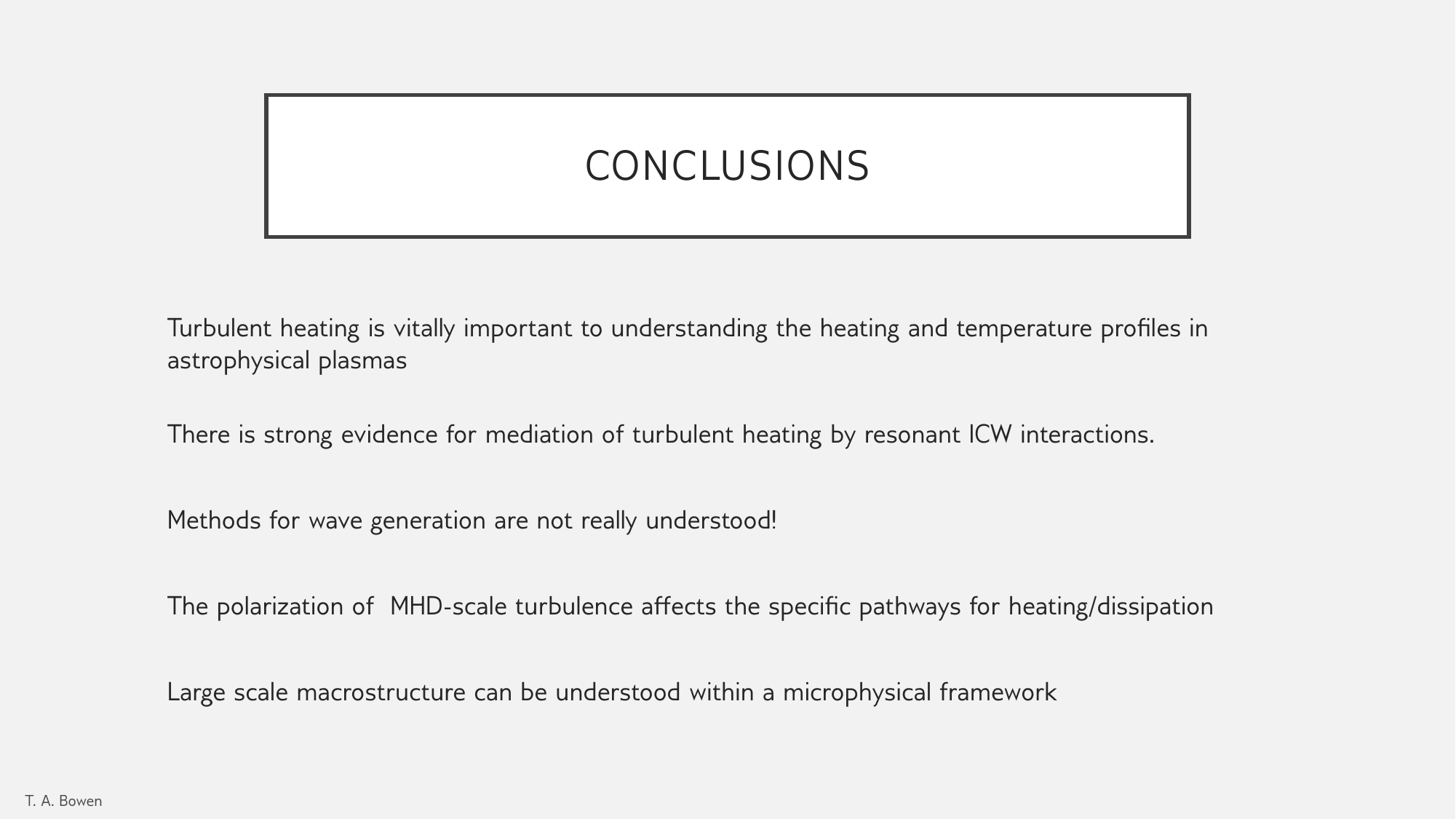

# Conclusions
Turbulent heating is vitally important to understanding the heating and temperature profiles in astrophysical plasmas
There is strong evidence for mediation of turbulent heating by resonant ICW interactions.

Methods for wave generation are not really understood!

The polarization of  MHD-scale turbulence affects the specific pathways for heating/dissipation

Large scale macrostructure can be understood within a microphysical framework

T. A. Bowen